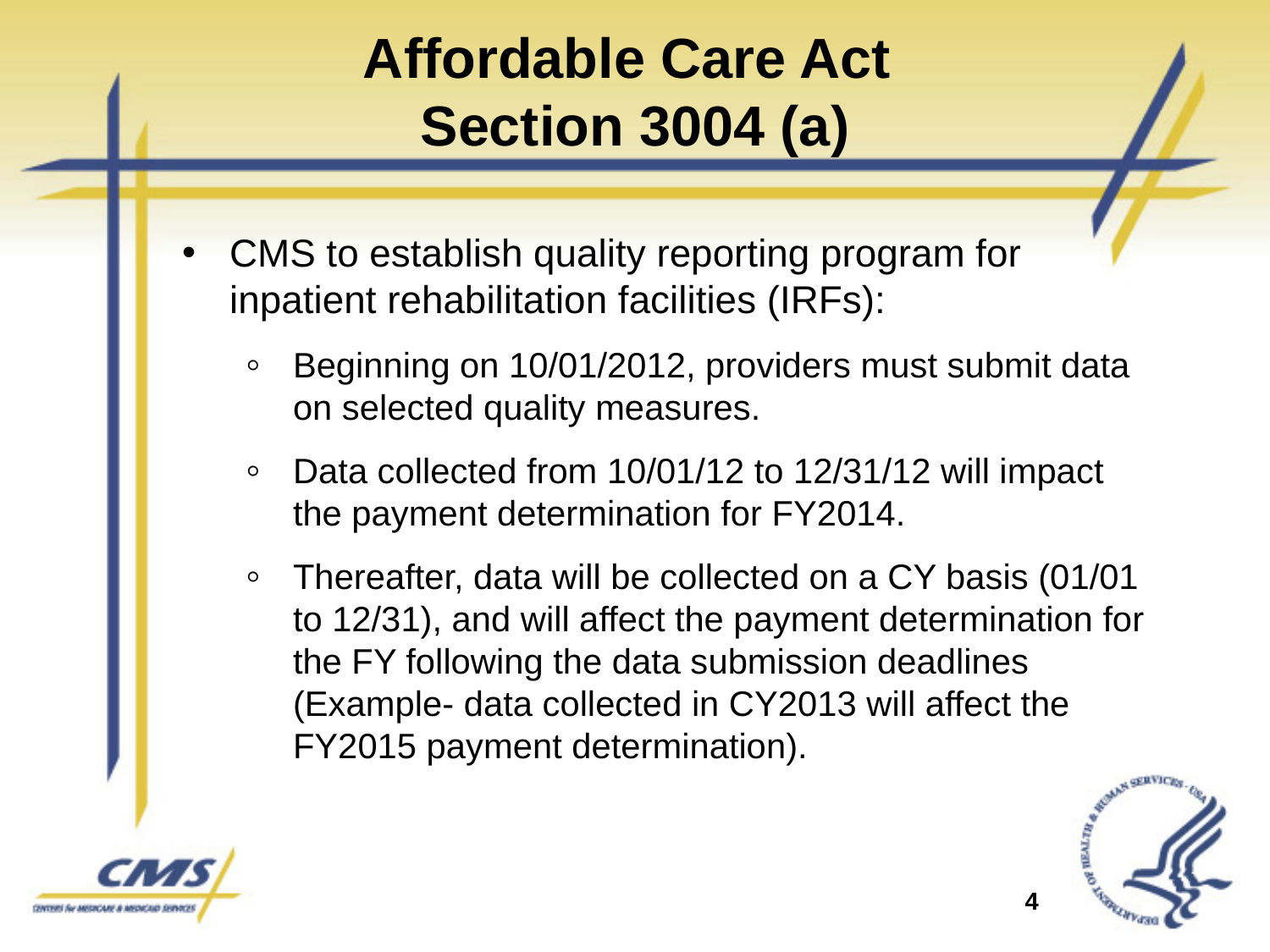

# Affordable Care Act Section 3004 (a)
CMS to establish quality reporting program for inpatient rehabilitation facilities (IRFs):
Beginning on 10/01/2012, providers must submit data on selected quality measures.
Data collected from 10/01/12 to 12/31/12 will impact the payment determination for FY2014.
Thereafter, data will be collected on a CY basis (01/01 to 12/31), and will affect the payment determination for the FY following the data submission deadlines (Example- data collected in CY2013 will affect the FY2015 payment determination).